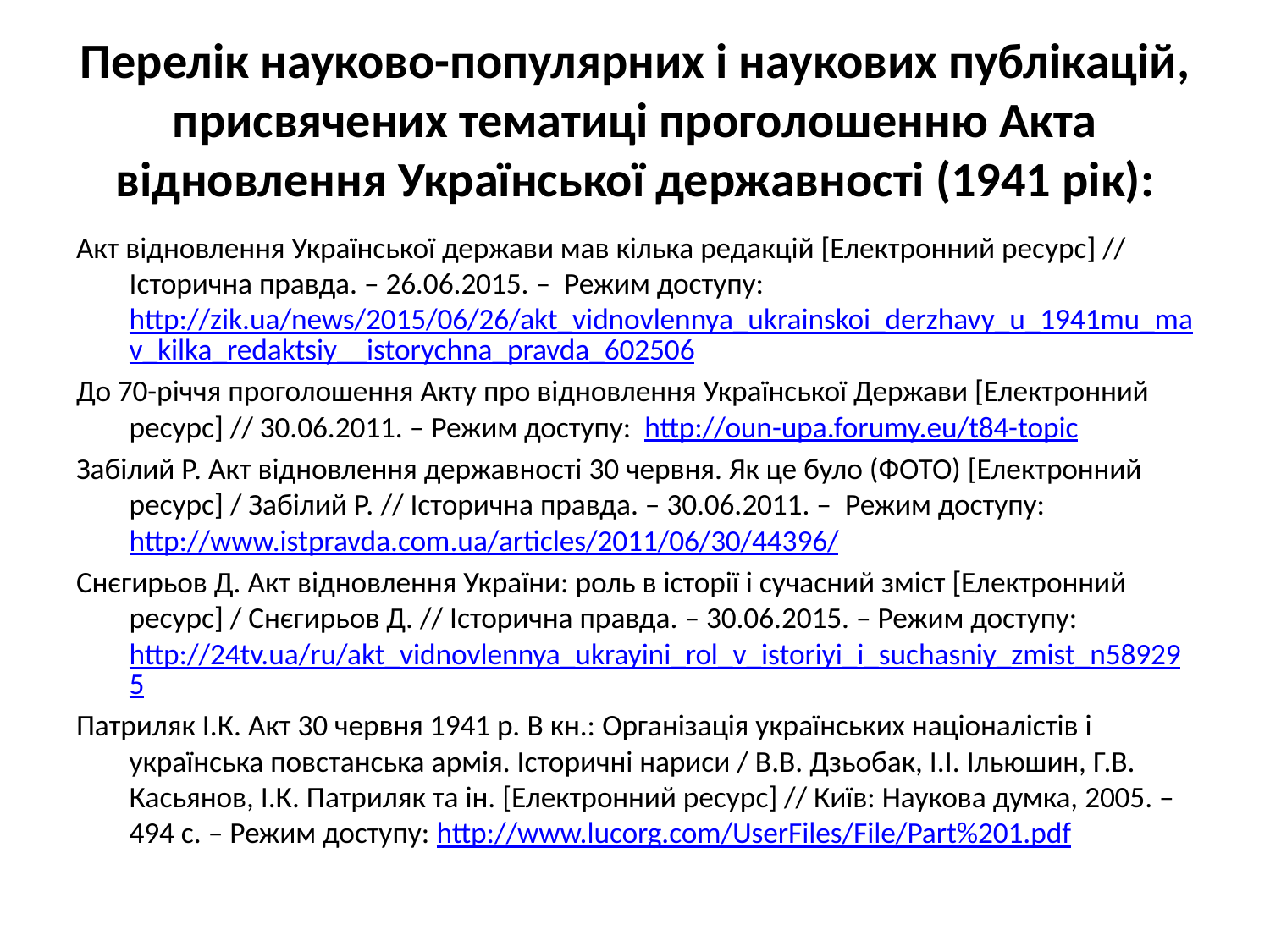

# Перелік науково-популярних і наукових публікацій, присвячених тематиці проголошенню Акта відновлення Української державності (1941 рік):
Акт відновлення Української держави мав кілька редакцій [Електронний ресурс] // Історична правда. – 26.06.2015. –  Режим доступу: http://zik.ua/news/2015/06/26/akt_vidnovlennya_ukrainskoi_derzhavy_u_1941mu_mav_kilka_redaktsiy__istorychna_pravda_602506
До 70-річчя проголошення Акту про відновлення Української Держави [Електронний ресурс] // 30.06.2011. – Режим доступу:  http://oun-upa.forumy.eu/t84-topic
Забілий Р. Акт відновлення державності 30 червня. Як це було (ФОТО) [Електронний ресурс] / Забілий Р. // Історична правда. – 30.06.2011. –  Режим доступу: http://www.istpravda.com.ua/articles/2011/06/30/44396/
Снєгирьов Д. Акт відновлення України: роль в історії і сучасний зміст [Електронний ресурс] / Снєгирьов Д. // Історична правда. – 30.06.2015. – Режим доступу: http://24tv.ua/ru/akt_vidnovlennya_ukrayini_rol_v_istoriyi_i_suchasniy_zmist_n589295
Патриляк І.К. Акт 30 червня 1941 р. В кн.: Організація українських націоналістів і українська повстанська армія. Історичні нариси / В.В. Дзьобак, І.І. Ільюшин, Г.В. Касьянов, І.К. Патриляк та ін. [Електронний ресурс] // Київ: Наукова думка, 2005. – 494 с. – Режим доступу: http://www.lucorg.com/UserFiles/File/Part%201.pdf